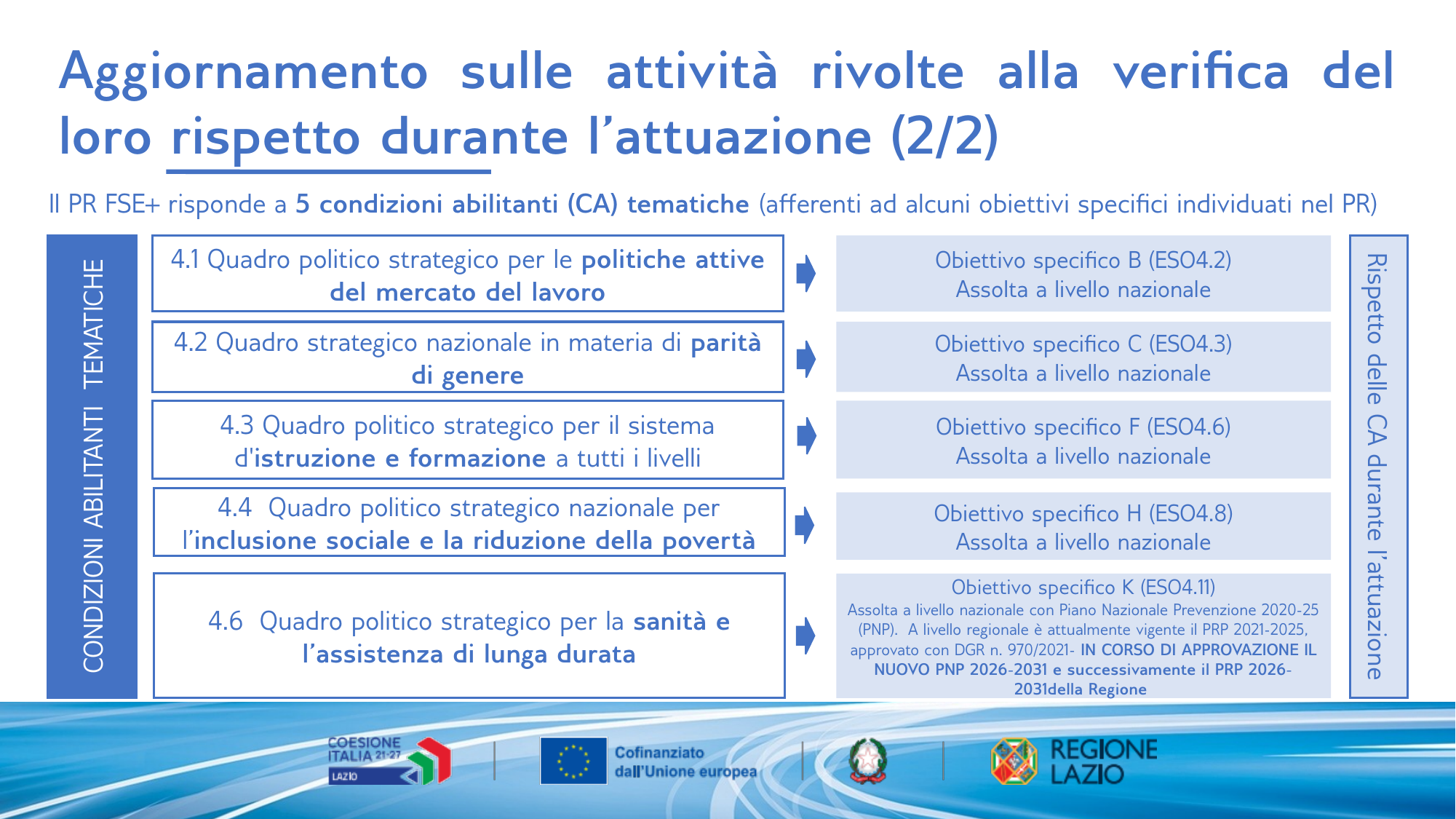

Aggiornamento sulle attività rivolte alla verifica del loro rispetto durante l’attuazione (2/2)
Il PR FSE+ risponde a 5 condizioni abilitanti (CA) tematiche (afferenti ad alcuni obiettivi specifici individuati nel PR)
CONDIZIONI ABILITANTI  TEMATICHE
4.1 Quadro politico strategico per le politiche attive del mercato del lavoro
Obiettivo specifico B (ESO4.2)
Assolta a livello nazionale

4.2 Quadro strategico nazionale in materia di parità di genere
Obiettivo specifico C (ESO4.3)
Assolta a livello nazionale

4.3 Quadro politico strategico per il sistema d'istruzione e formazione a tutti i livelli
Obiettivo specifico F (ESO4.6)
Assolta a livello nazionale

Rispetto delle CA durante l’attuazione
4.4  Quadro politico strategico nazionale per l’inclusione sociale e la riduzione della povertà
Obiettivo specifico H (ESO4.8)
Assolta a livello nazionale

4.6  Quadro politico strategico per la sanità e l’assistenza di lunga durata
Obiettivo specifico K (ESO4.11)
Assolta a livello nazionale con Piano Nazionale Prevenzione 2020-25 (PNP).  A livello regionale è attualmente vigente il PRP 2021-2025, approvato con DGR n. 970/2021- IN CORSO DI APPROVAZIONE IL NUOVO PNP 2026-2031 e successivamente il PRP 2026-2031della Regione